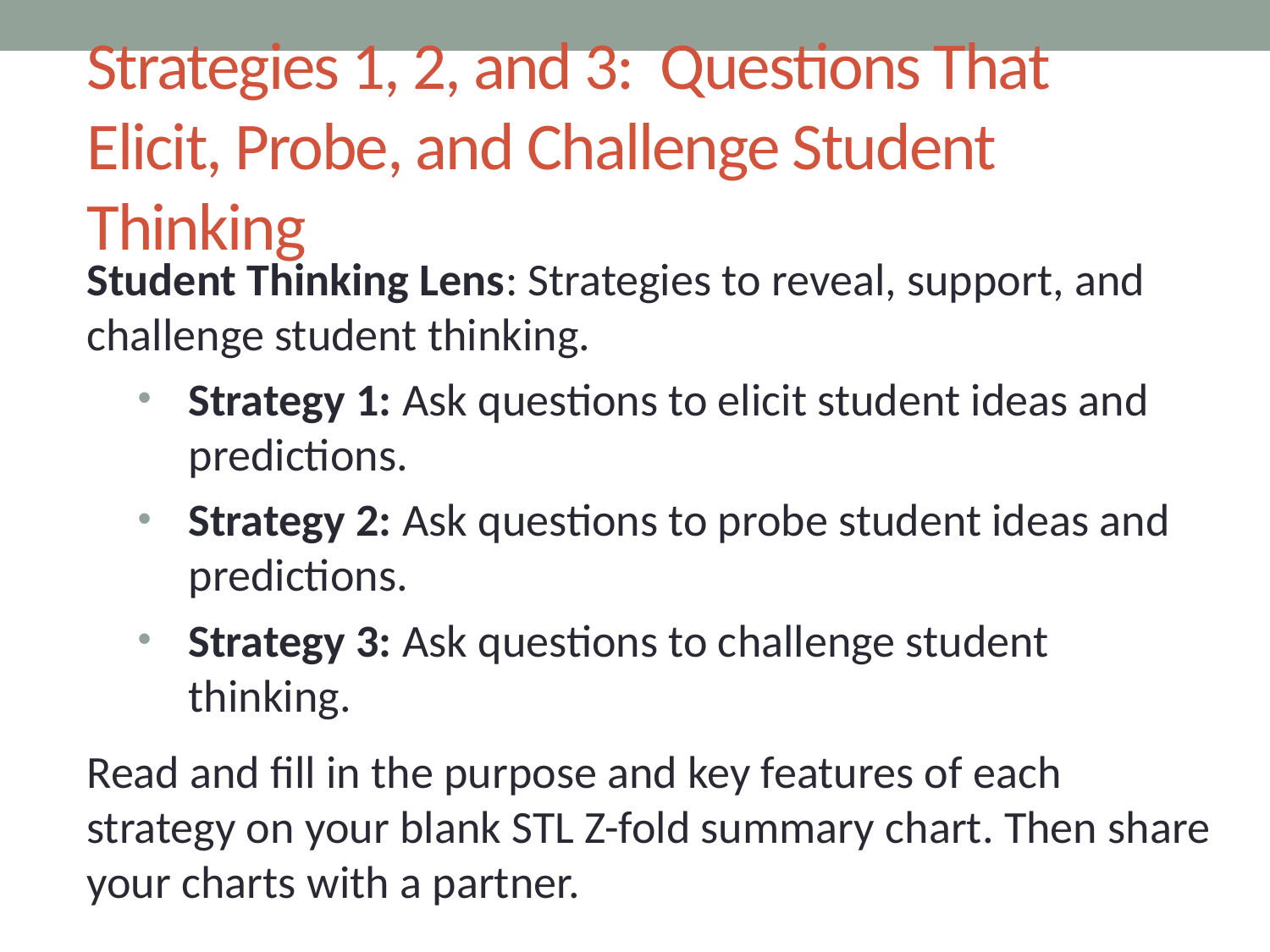

# Strategies 1, 2, and 3:  Questions That Elicit, Probe, and Challenge Student Thinking
Student Thinking Lens: Strategies to reveal, support, and challenge student thinking.
Strategy 1: Ask questions to elicit student ideas and predictions.
Strategy 2: Ask questions to probe student ideas and predictions.
Strategy 3: Ask questions to challenge student thinking.
Read and fill in the purpose and key features of each strategy on your blank STL Z-fold summary chart. Then share your charts with a partner.